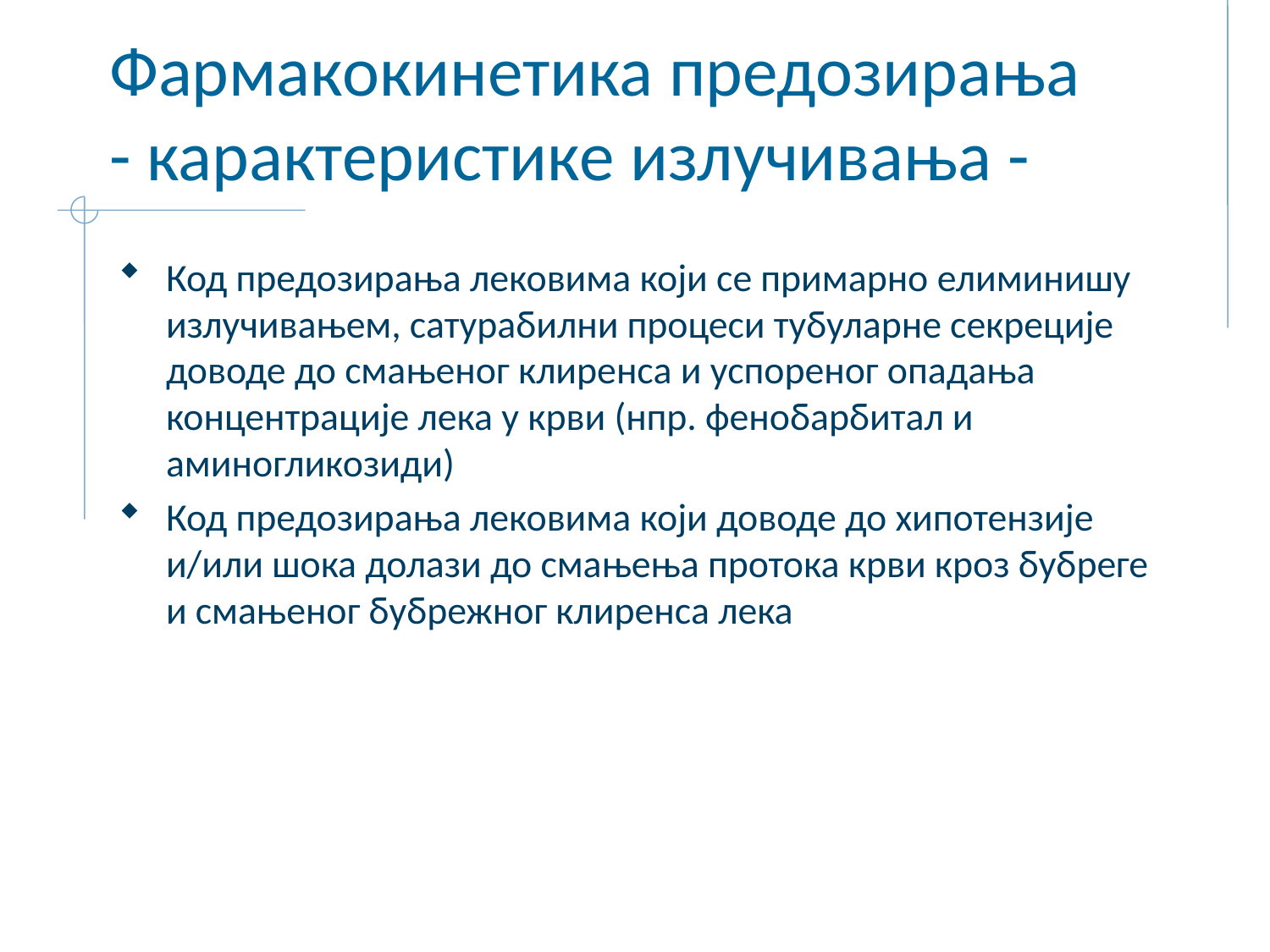

# Фармакокинетика предозирања - карактеристике излучивања -
Код предозирања лековима који се примарно елиминишу излучивањем, сатурабилни процеси тубуларне секреције доводе до смањеног клиренса и успореног опадања концентрације лека у крви (нпр. фенобарбитал и аминогликозиди)
Код предозирања лековима који доводе до хипотензије и/или шока долази до смањења протока крви кроз бубреге и смањеног бубрежног клиренса лека